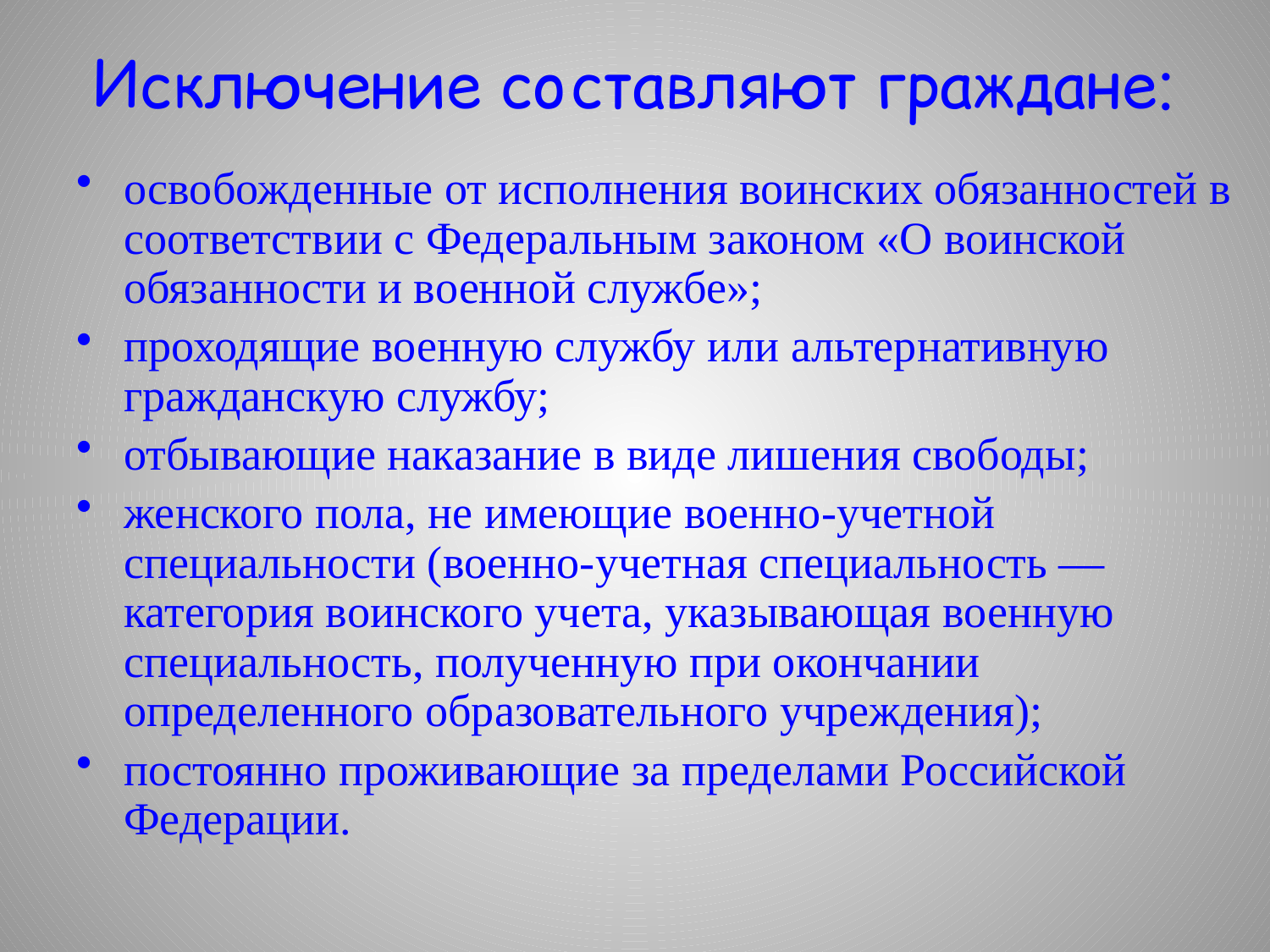

# Исключение составляют граждане:
освобожденные от исполнения воинских обязанностей в соответствии с Федеральным законом «О воинской обязанности и военной службе»;
проходящие военную службу или альтернативную гражданскую службу;
отбывающие наказание в виде лишения свободы;
женского пола, не имеющие военно-учетной специальности (военно-учетная специальность — категория воинского учета, указывающая военную специальность, полученную при окончании определенного образовательного учреждения);
постоянно проживающие за пределами Российской Федерации.